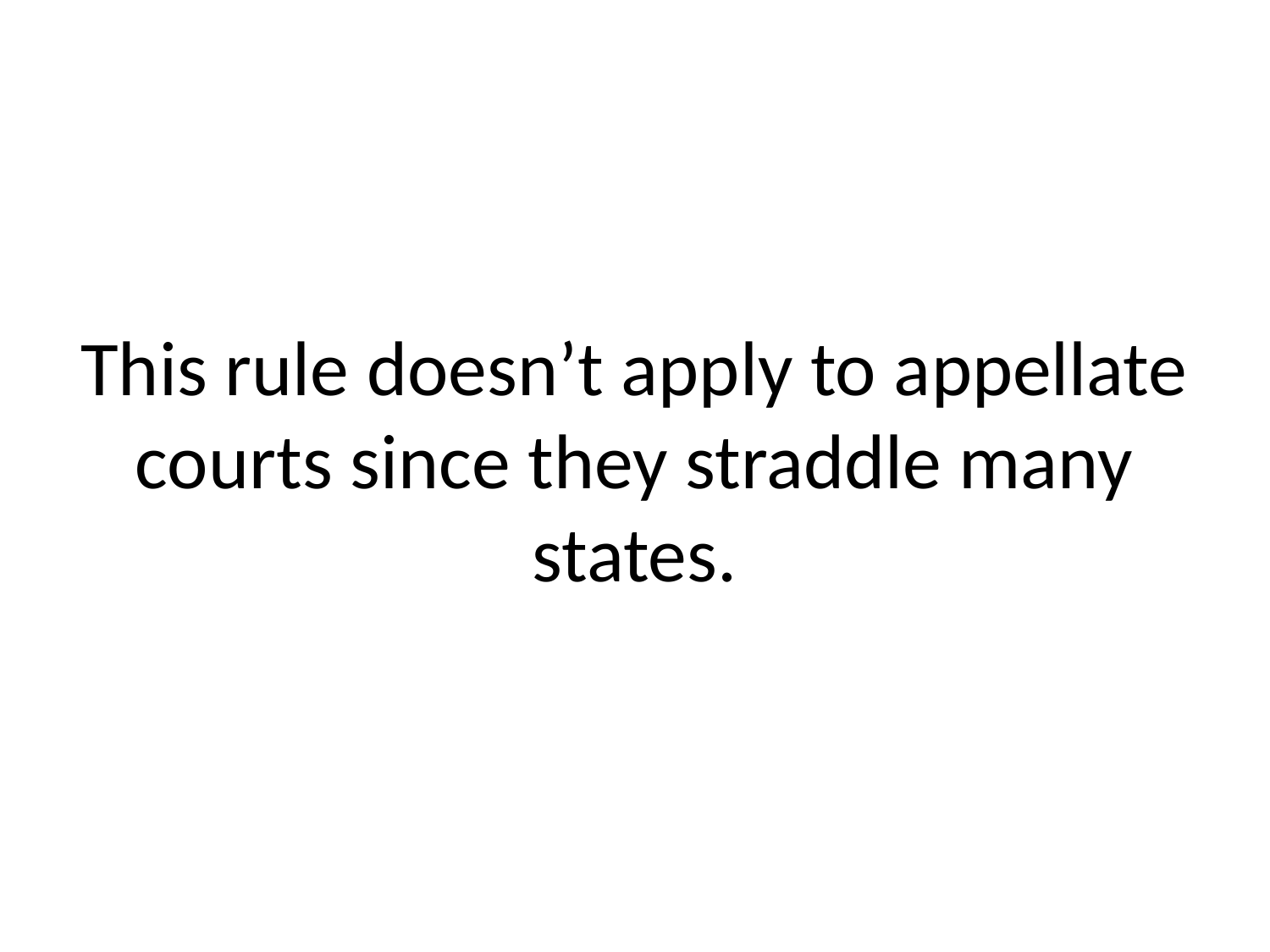

# This rule doesn’t apply to appellate courts since they straddle many states.